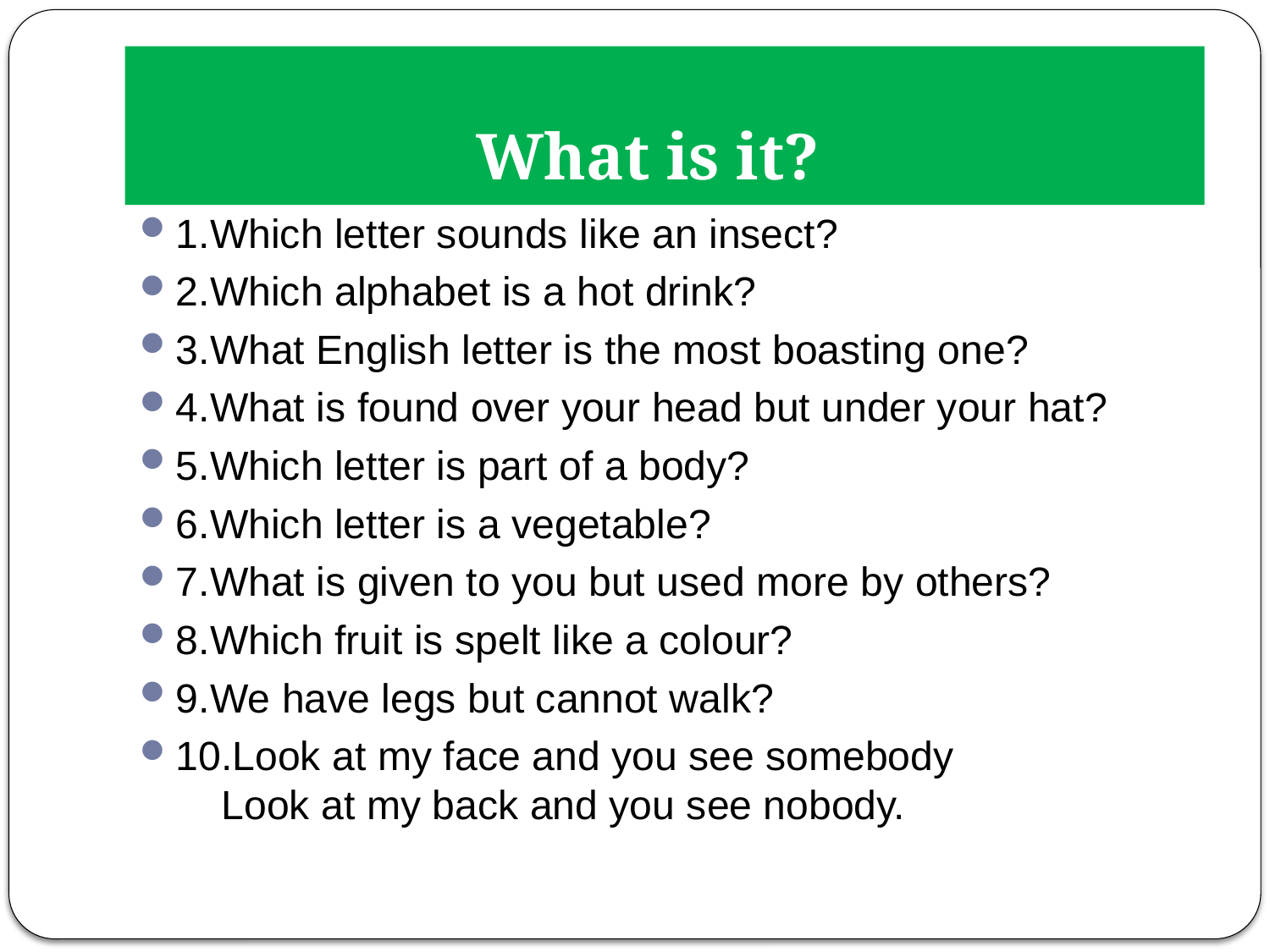

# What is it?
1.Which letter sounds like an insect?
2.Which alphabet is a hot drink?
3.What English letter is the most boasting one?
4.What is found over your head but under your hat?
5.Which letter is part of a body?
6.Which letter is a vegetable?
7.What is given to you but used more by others?
8.Which fruit is spelt like a colour?
9.We have legs but cannot walk?
10.Look at my face and you see somebody
    Look at my back and you see nobody.